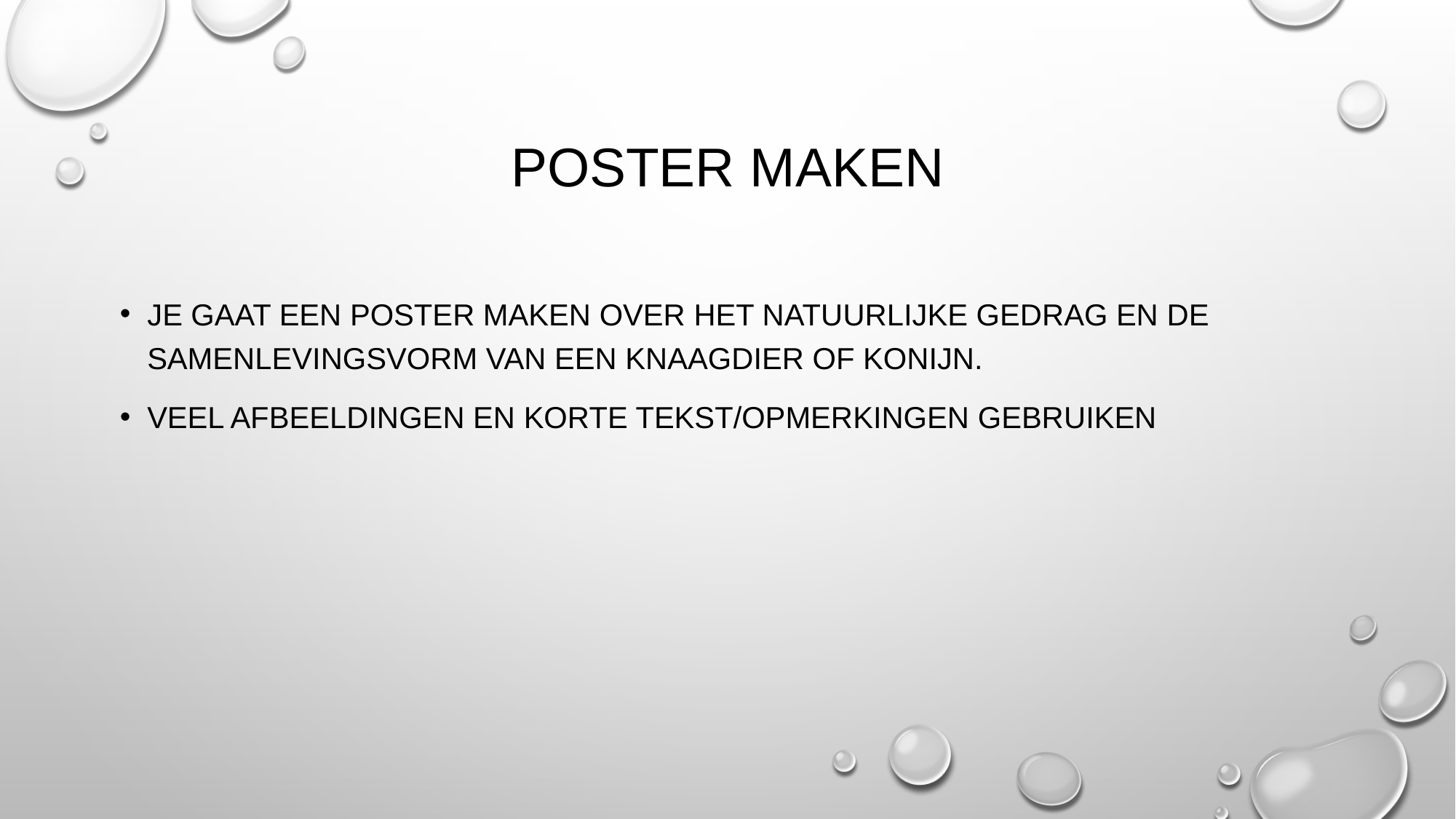

# Poster maken
Je gaat een poster maken over het natuurlijke gedrag en de samenlevingsvorm van een knaagdier of konijn.
Veel afbeeldingen en korte tekst/opmerkingen gebruiken